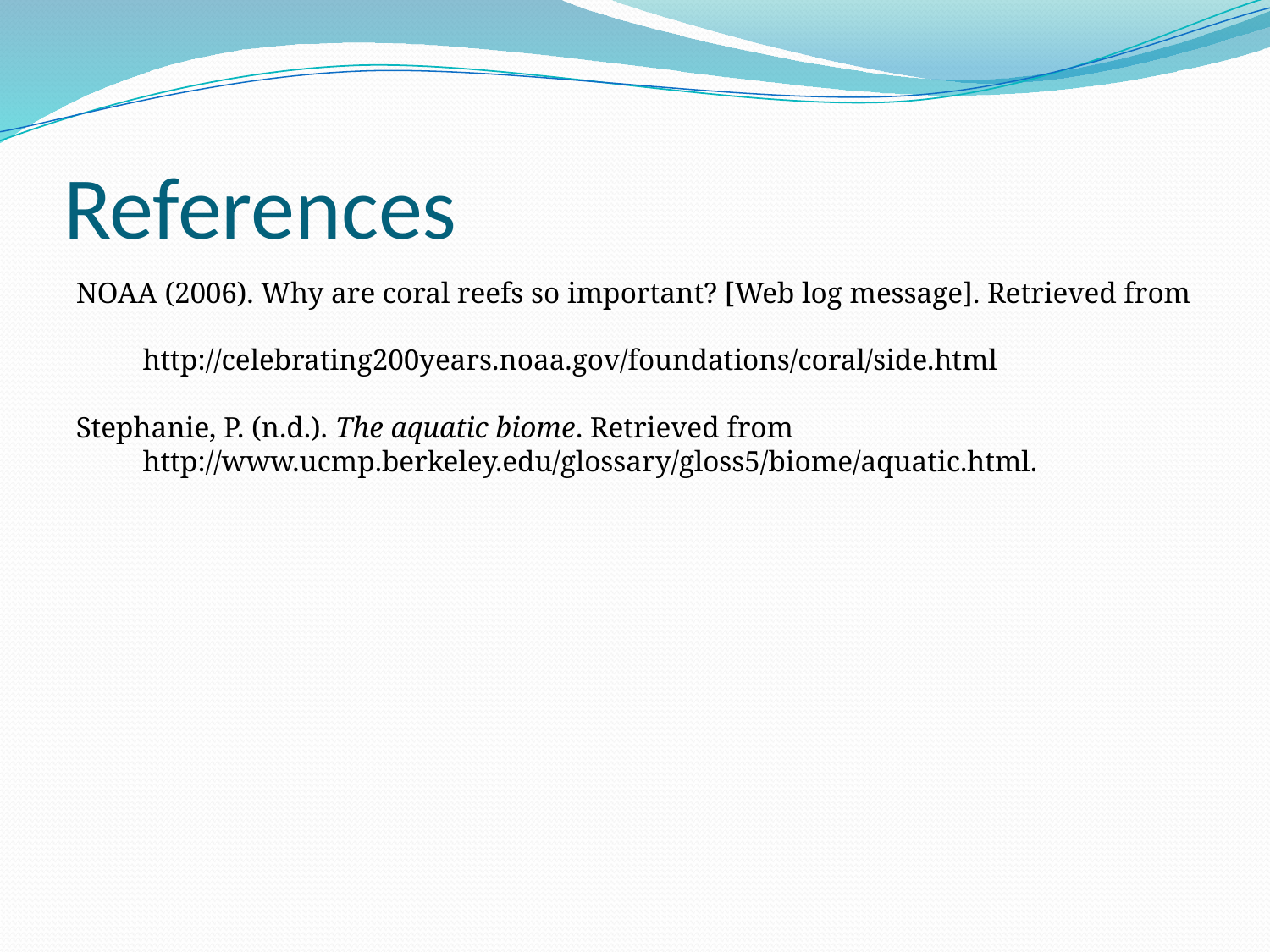

# References
NOAA (2006). Why are coral reefs so important? [Web log message]. Retrieved from
         http://celebrating200years.noaa.gov/foundations/coral/side.html

Stephanie, P. (n.d.). The aquatic biome. Retrieved from
         http://www.ucmp.berkeley.edu/glossary/gloss5/biome/aquatic.html.